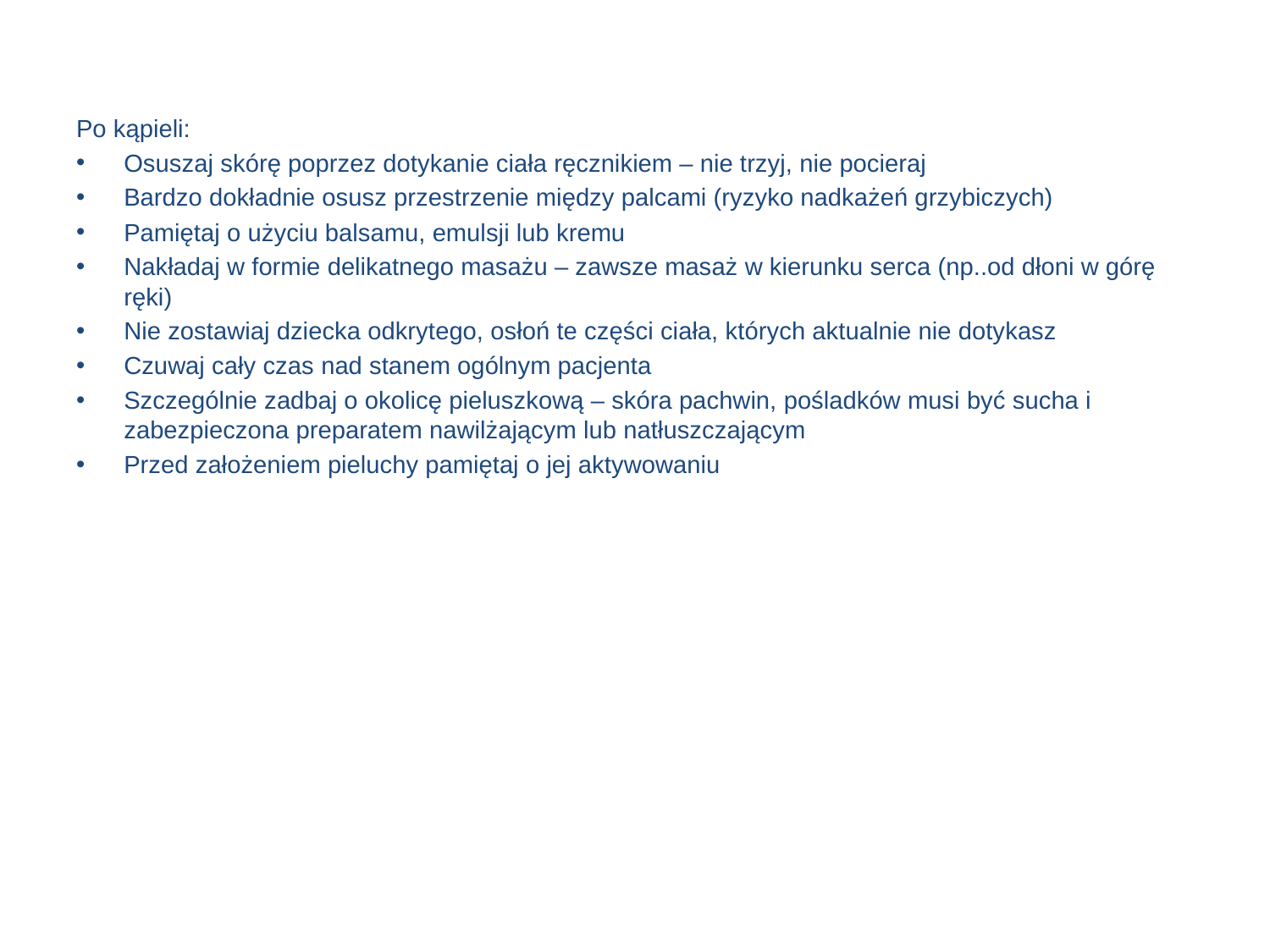

Po kąpieli:
Osuszaj skórę poprzez dotykanie ciała ręcznikiem – nie trzyj, nie pocieraj
Bardzo dokładnie osusz przestrzenie między palcami (ryzyko nadkażeń grzybiczych)
Pamiętaj o użyciu balsamu, emulsji lub kremu
Nakładaj w formie delikatnego masażu – zawsze masaż w kierunku serca (np..od dłoni w górę ręki)
Nie zostawiaj dziecka odkrytego, osłoń te części ciała, których aktualnie nie dotykasz
Czuwaj cały czas nad stanem ogólnym pacjenta
Szczególnie zadbaj o okolicę pieluszkową – skóra pachwin, pośladków musi być sucha i zabezpieczona preparatem nawilżającym lub natłuszczającym
Przed założeniem pieluchy pamiętaj o jej aktywowaniu